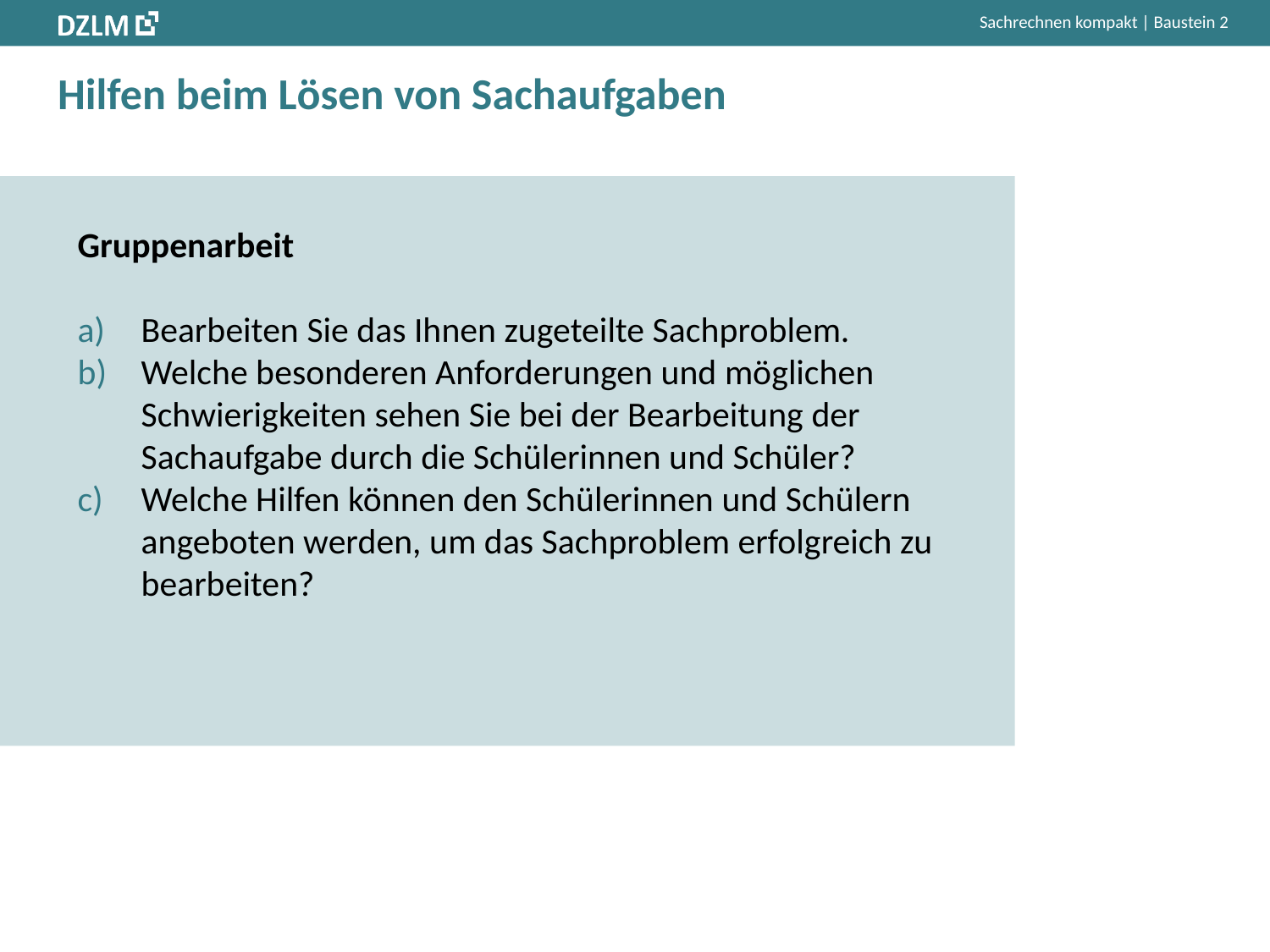

# Hilfen beim Lösen von Sachaufgaben

Gruppenarbeit

Bearbeiten Sie das Ihnen zugeteilte Sachproblem.
Welche besonderen Anforderungen und möglichen Schwierigkeiten sehen Sie bei der Bearbeitung der Sachaufgabe durch die Schülerinnen und Schüler?
Welche Hilfen können den Schülerinnen und Schülern angeboten werden, um das Sachproblem erfolgreich zu bearbeiten?